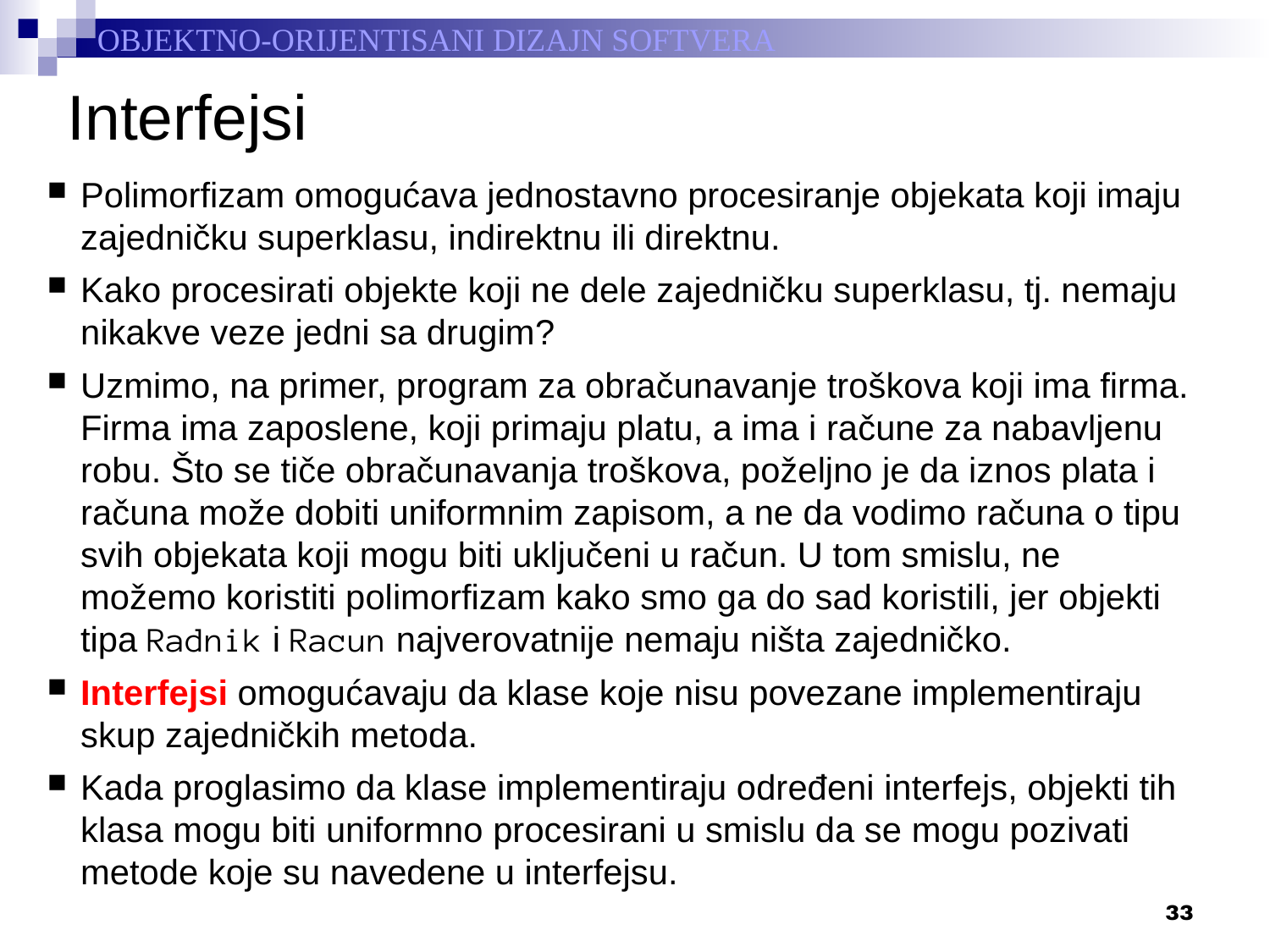

# Interfejsi
Polimorfizam omogućava jednostavno procesiranje objekata koji imaju zajedničku superklasu, indirektnu ili direktnu.
Kako procesirati objekte koji ne dele zajedničku superklasu, tj. nemaju nikakve veze jedni sa drugim?
Uzmimo, na primer, program za obračunavanje troškova koji ima firma. Firma ima zaposlene, koji primaju platu, a ima i račune za nabavljenu robu. Što se tiče obračunavanja troškova, poželjno je da iznos plata i računa može dobiti uniformnim zapisom, a ne da vodimo računa o tipu svih objekata koji mogu biti uključeni u račun. U tom smislu, ne možemo koristiti polimorfizam kako smo ga do sad koristili, jer objekti tipa Radnik i Racun najverovatnije nemaju ništa zajedničko.
Interfejsi omogućavaju da klase koje nisu povezane implementiraju skup zajedničkih metoda.
Kada proglasimo da klase implementiraju određeni interfejs, objekti tih klasa mogu biti uniformno procesirani u smislu da se mogu pozivati metode koje su navedene u interfejsu.
33